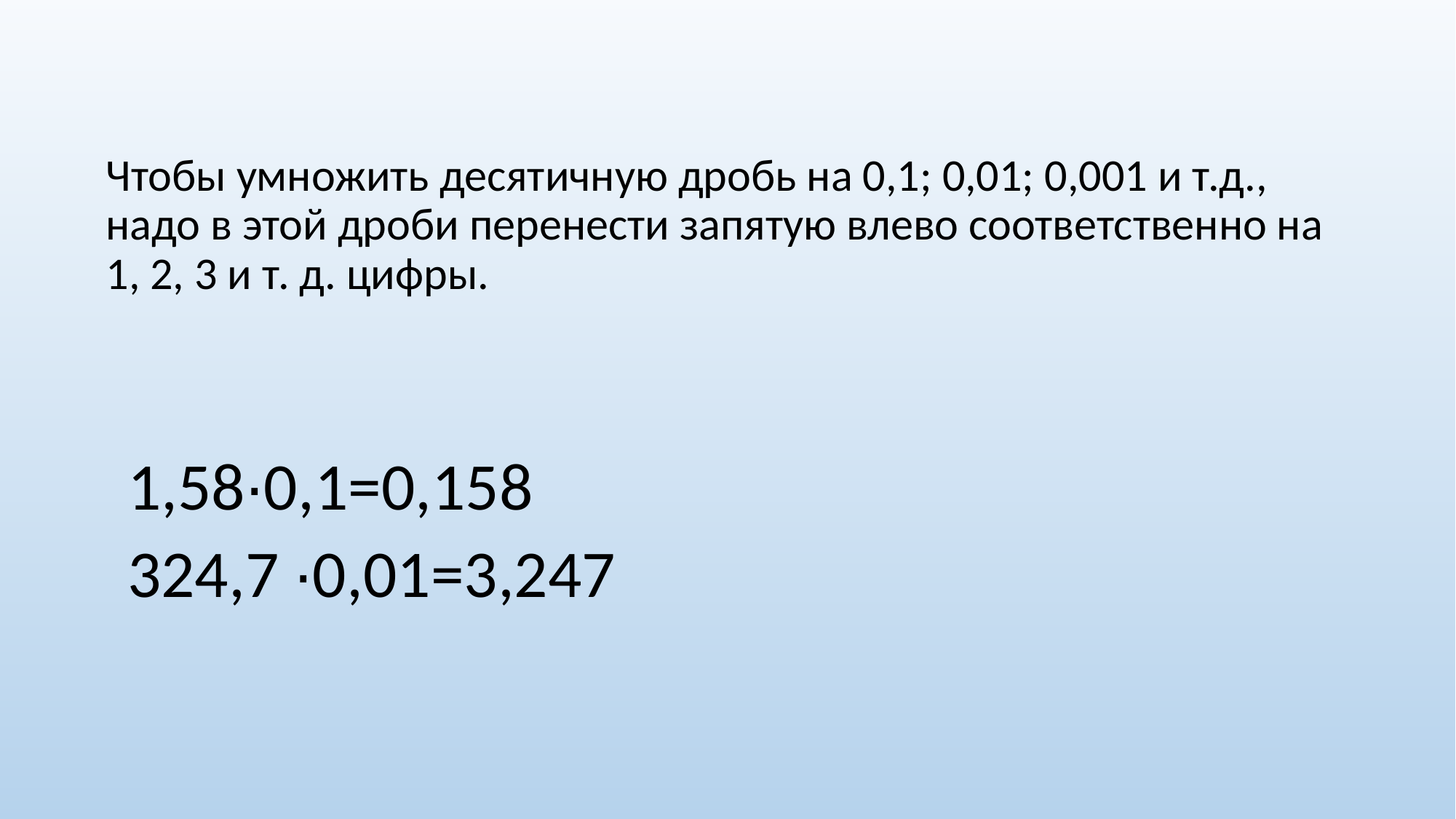

# Чтобы умножить десятичную дробь на 0,1; 0,01; 0,001 и т.д., надо в этой дроби перенести запятую влево соответственно на 1, 2, 3 и т. д. цифры.
1,58∙0,1=0,158
324,7 ∙0,01=3,247